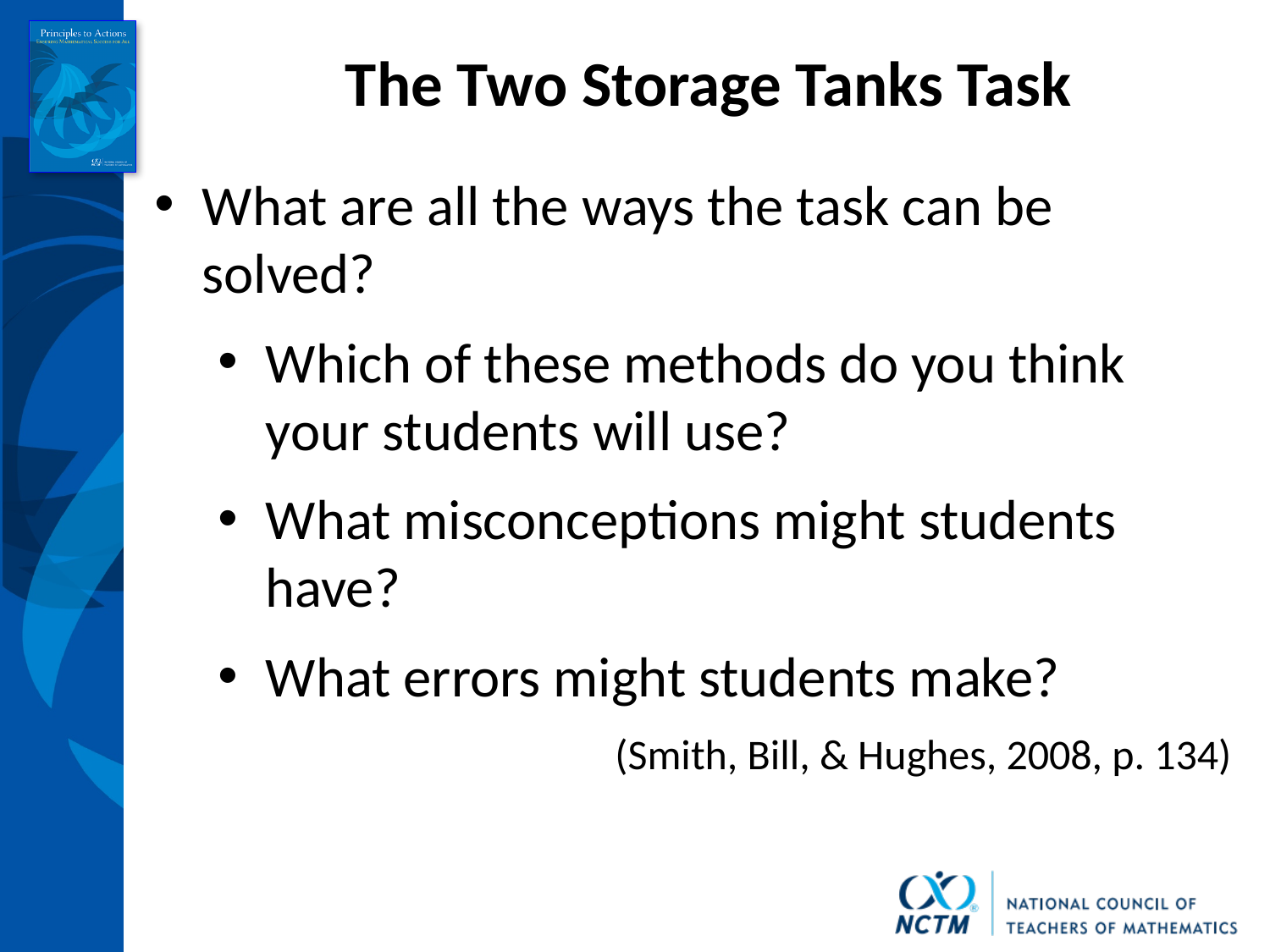

The Two Storage Tanks Task
What are all the ways the task can be solved?
Which of these methods do you think your students will use?
What misconceptions might students have?
What errors might students make?
(Smith, Bill, & Hughes, 2008, p. 134)